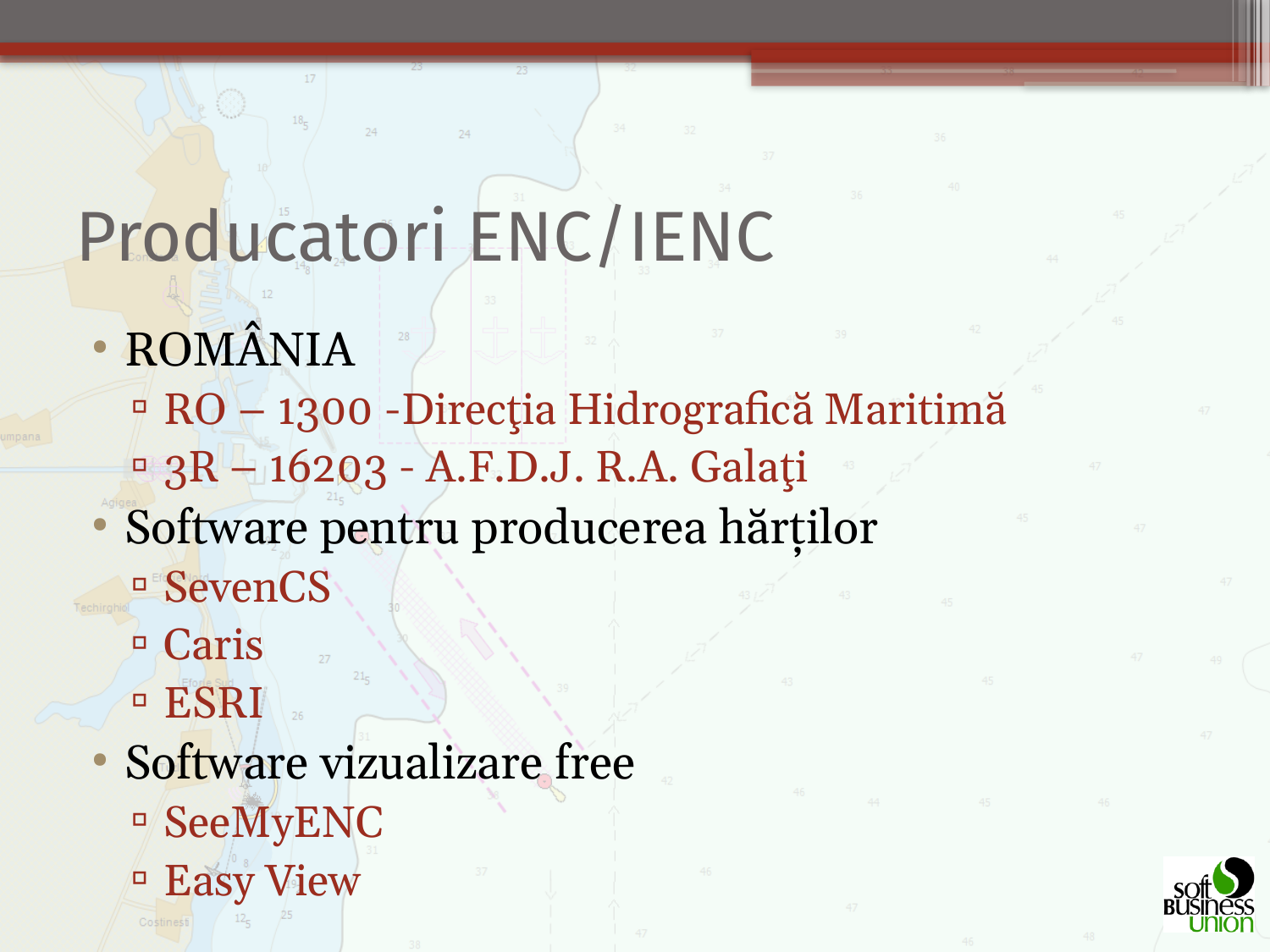

# Producatori ENC/IENC
ROMÂNIA
RO – 1300 -Direcţia Hidrografică Maritimă
3R – 16203 - A.F.D.J. R.A. Galaţi
Software pentru producerea hărţilor
SevenCS
Caris
ESRI
Software vizualizare free
SeeMyENC
Easy View